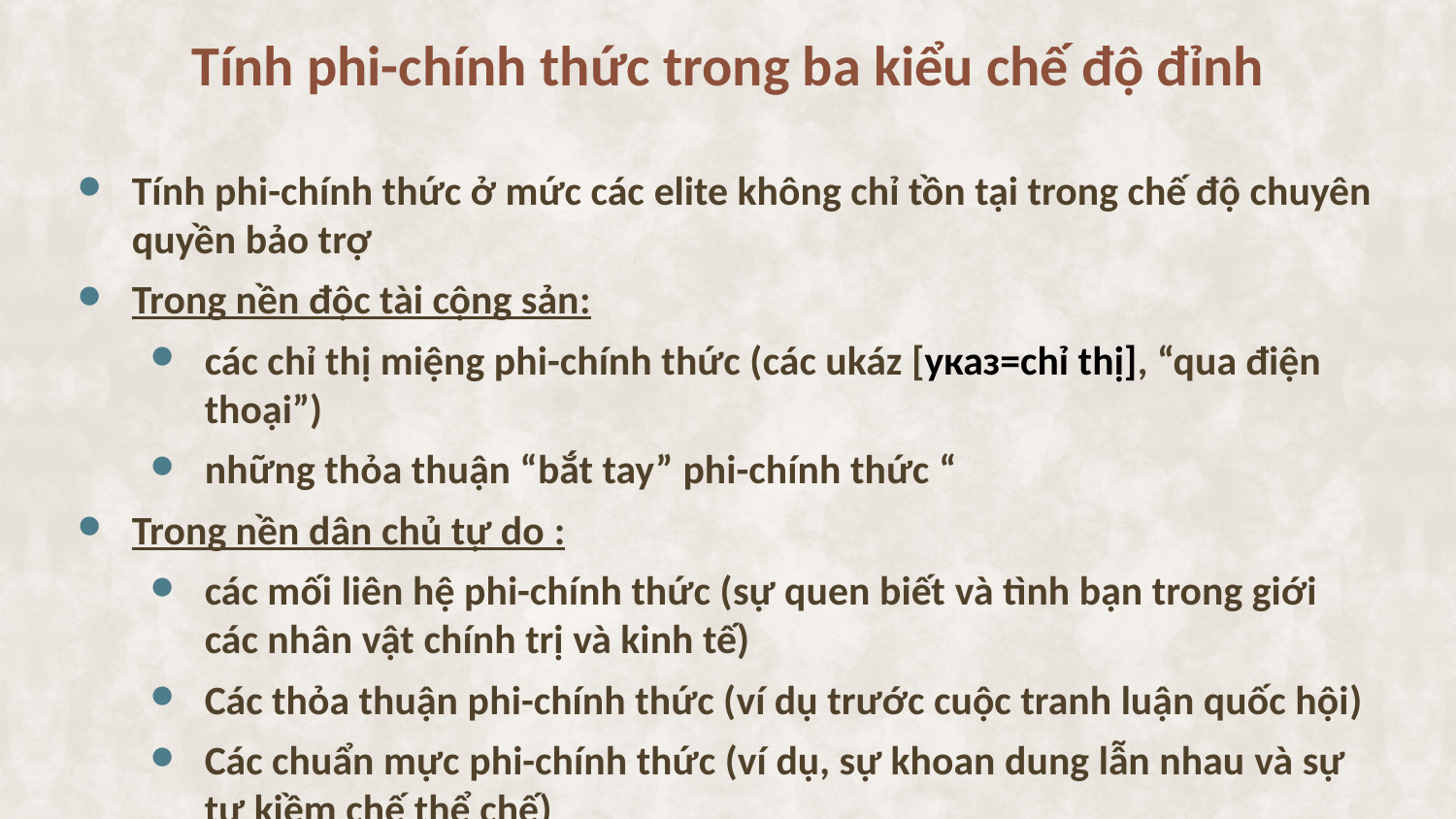

# Tính phi-chính thức trong ba kiểu chế độ đỉnh
Tính phi-chính thức ở mức các elite không chỉ tồn tại trong chế độ chuyên quyền bảo trợ
Trong nền độc tài cộng sản:
các chỉ thị miệng phi-chính thức (các ukáz [указ=chỉ thị], “qua điện thoại”)
những thỏa thuận “bắt tay” phi-chính thức “
Trong nền dân chủ tự do :
các mối liên hệ phi-chính thức (sự quen biết và tình bạn trong giới các nhân vật chính trị và kinh tế)
Các thỏa thuận phi-chính thức (ví dụ trước cuộc tranh luận quốc hội)
Các chuẩn mực phi-chính thức (ví dụ, sự khoan dung lẫn nhau và sự tự kiềm chế thể chế)